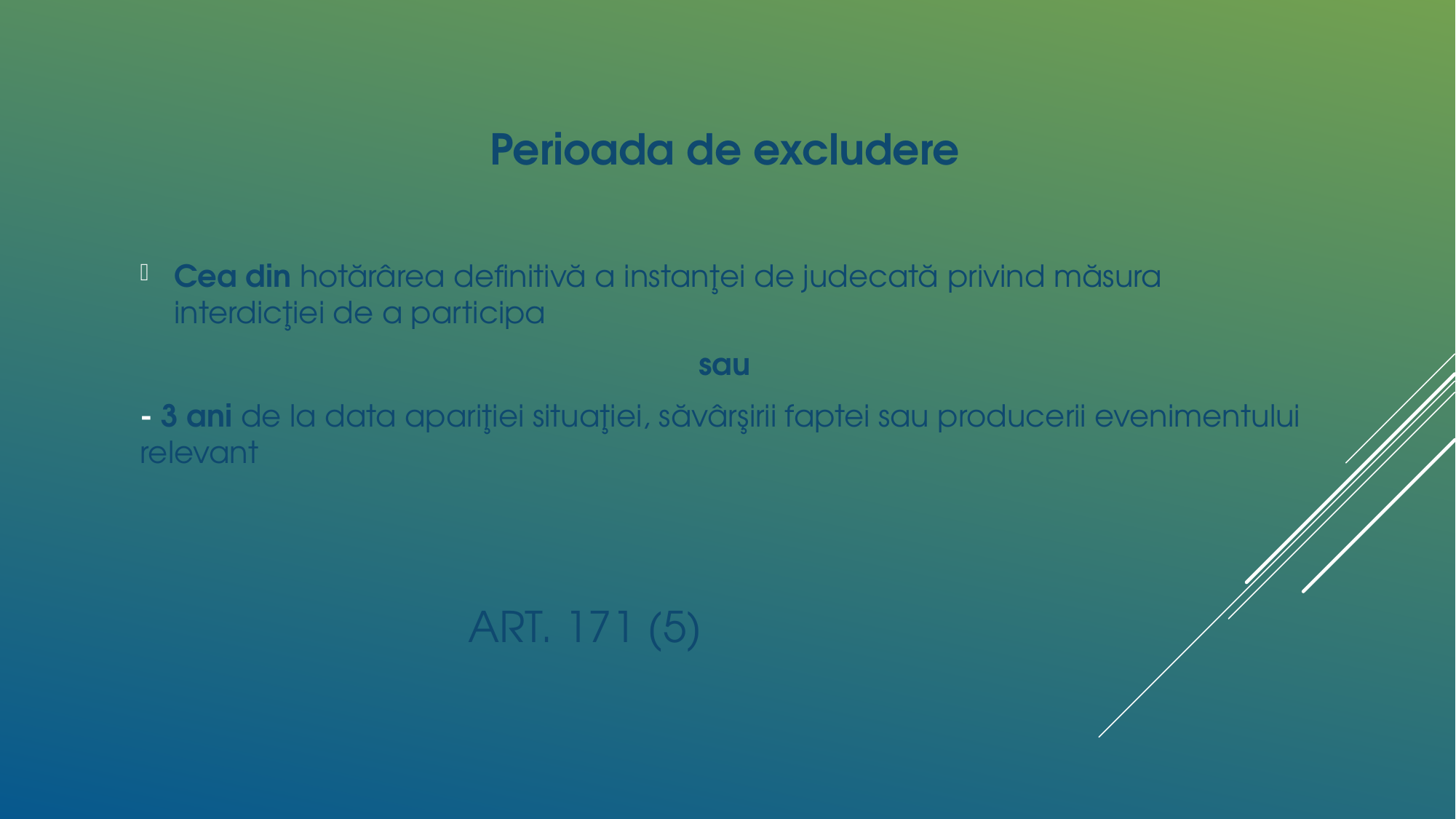

Perioada de excludere

Cea din hotărârea definitivă a instanţei de judecată privind măsura interdicţiei de a participa
sau
- 3 ani de la data apariţiei situaţiei, săvârşirii faptei sau producerii evenimentului relevant
# ART. 171 (5)